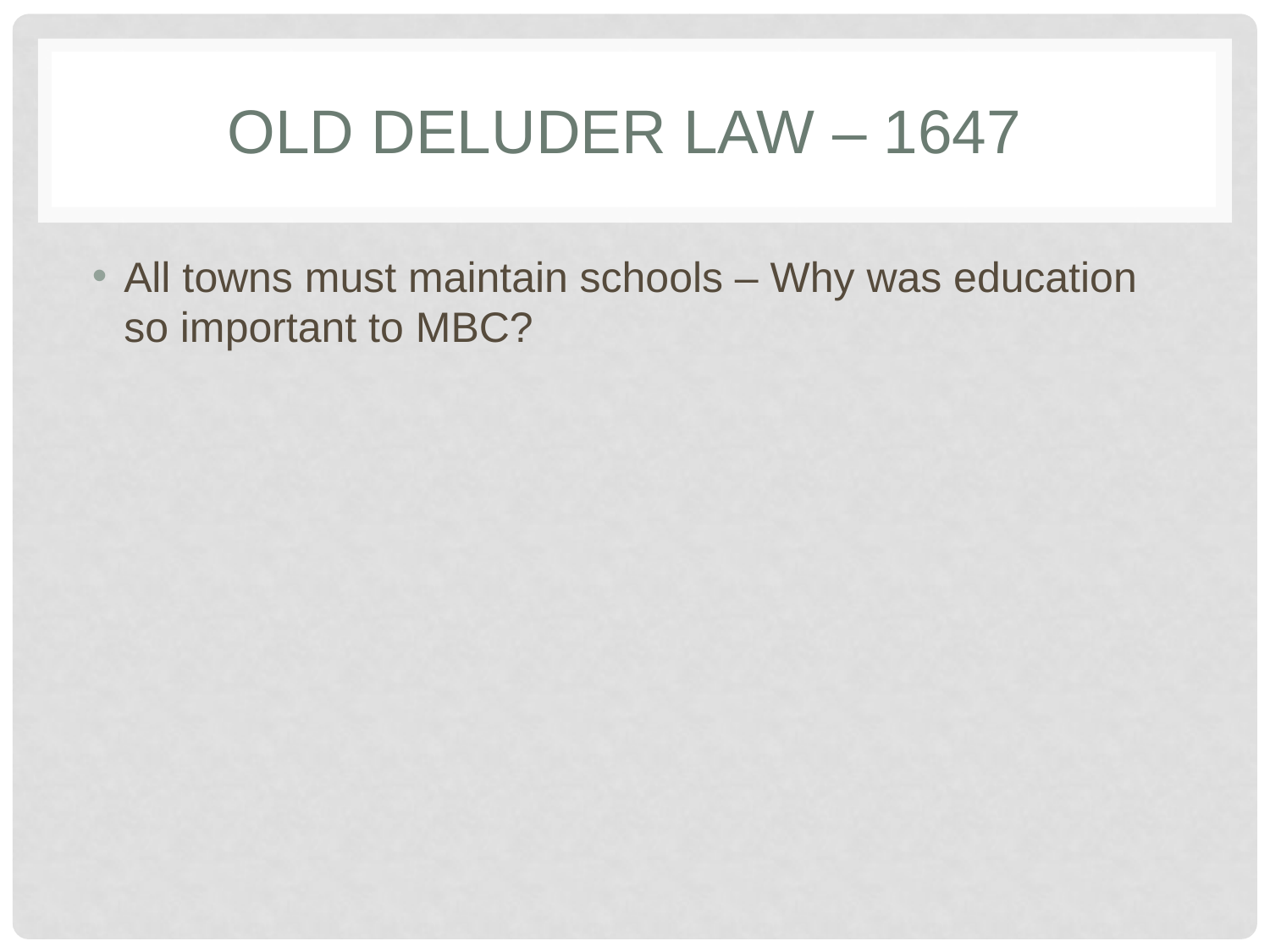

# OLD DELUDER LAW – 1647
All towns must maintain schools – Why was education so important to MBC?